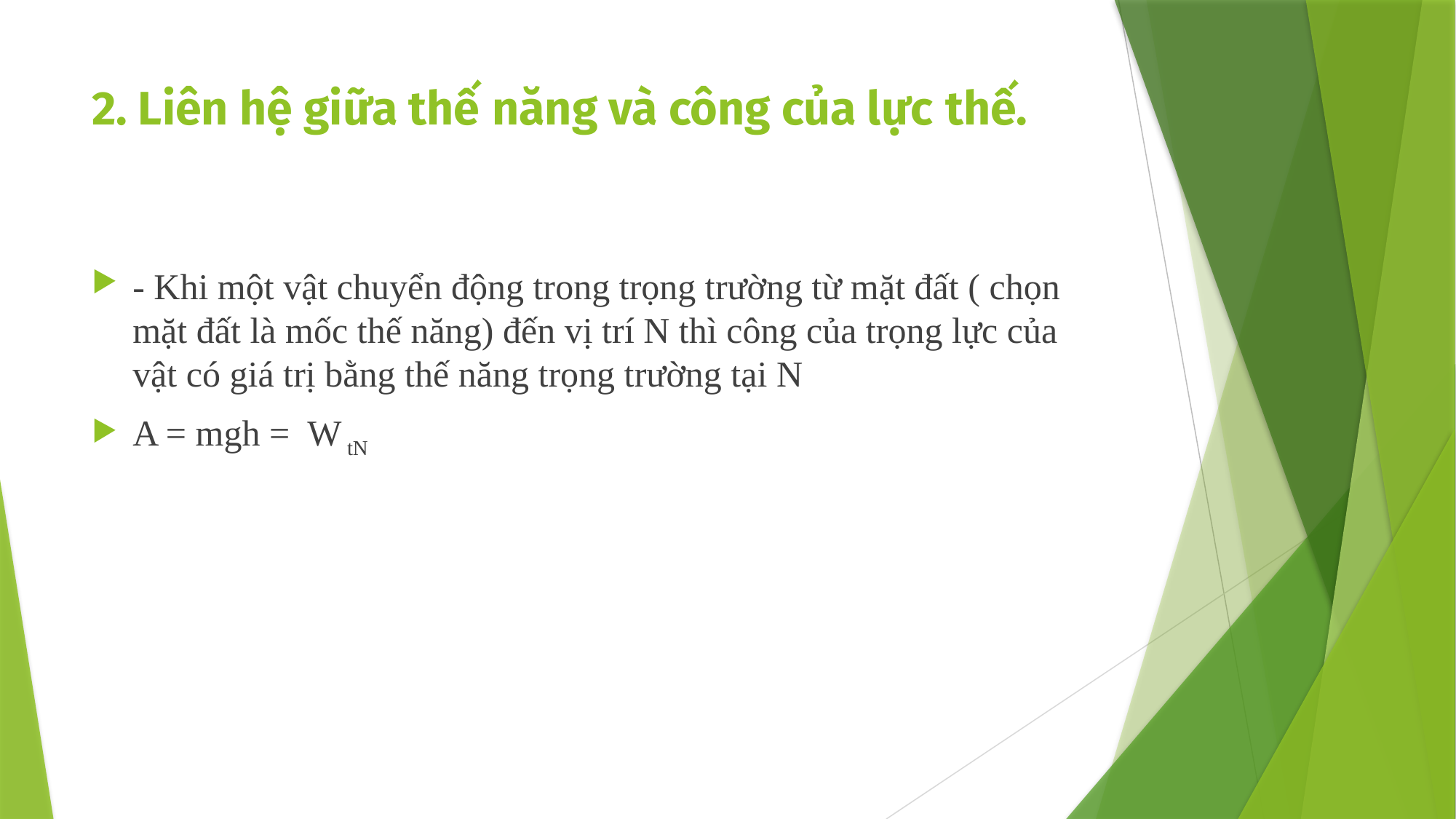

# 2. Liên hệ giữa thế năng và công của lực thế.
- Khi một vật chuyển động trong trọng trường từ mặt đất ( chọn mặt đất là mốc thế năng) đến vị trí N thì công của trọng lực của vật có giá trị bằng thế năng trọng trường tại N
A = mgh =  W tN